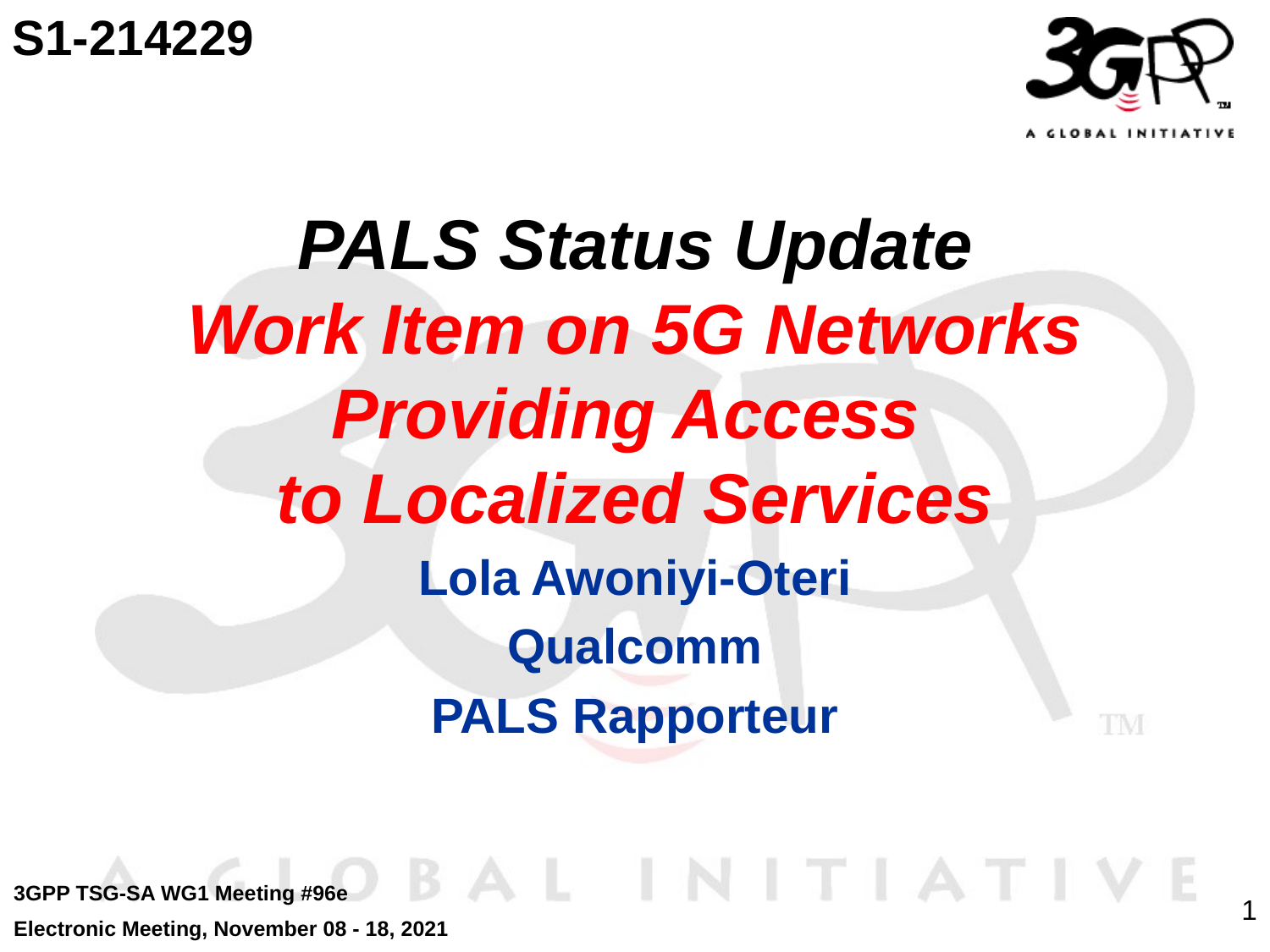

S1-214229
# PALS Status Update Work Item on 5G Networks Providing Access to Localized Services
Lola Awoniyi-Oteri
Qualcomm
PALS Rapporteur
3GPP TSG-SA WG1 Meeting #96e
Electronic Meeting, November 08 - 18, 2021
1